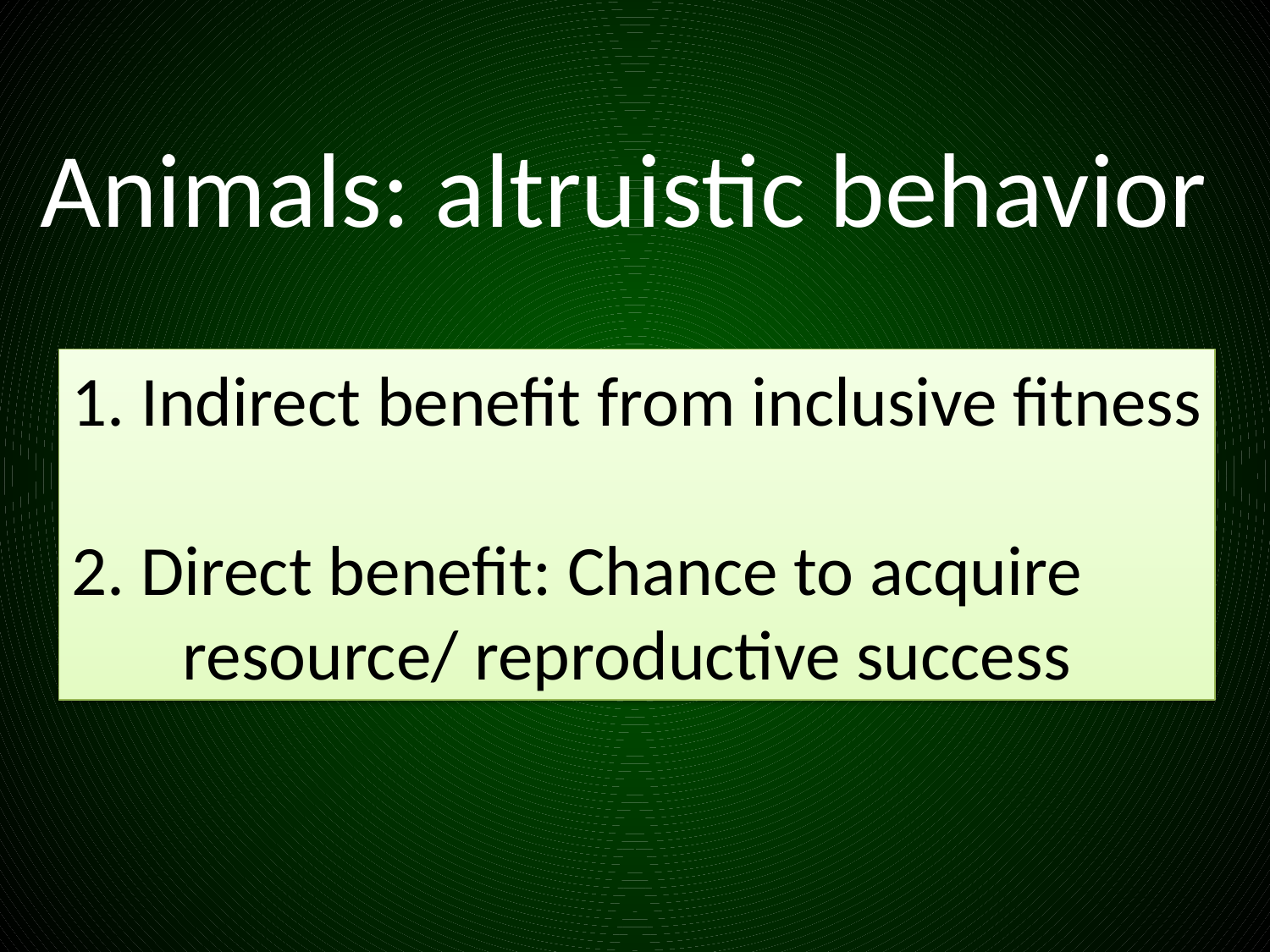

# Animals: altruistic behavior
 Indirect benefit from inclusive fitness

 Direct benefit: Chance to acquire
       resource/ reproductive success